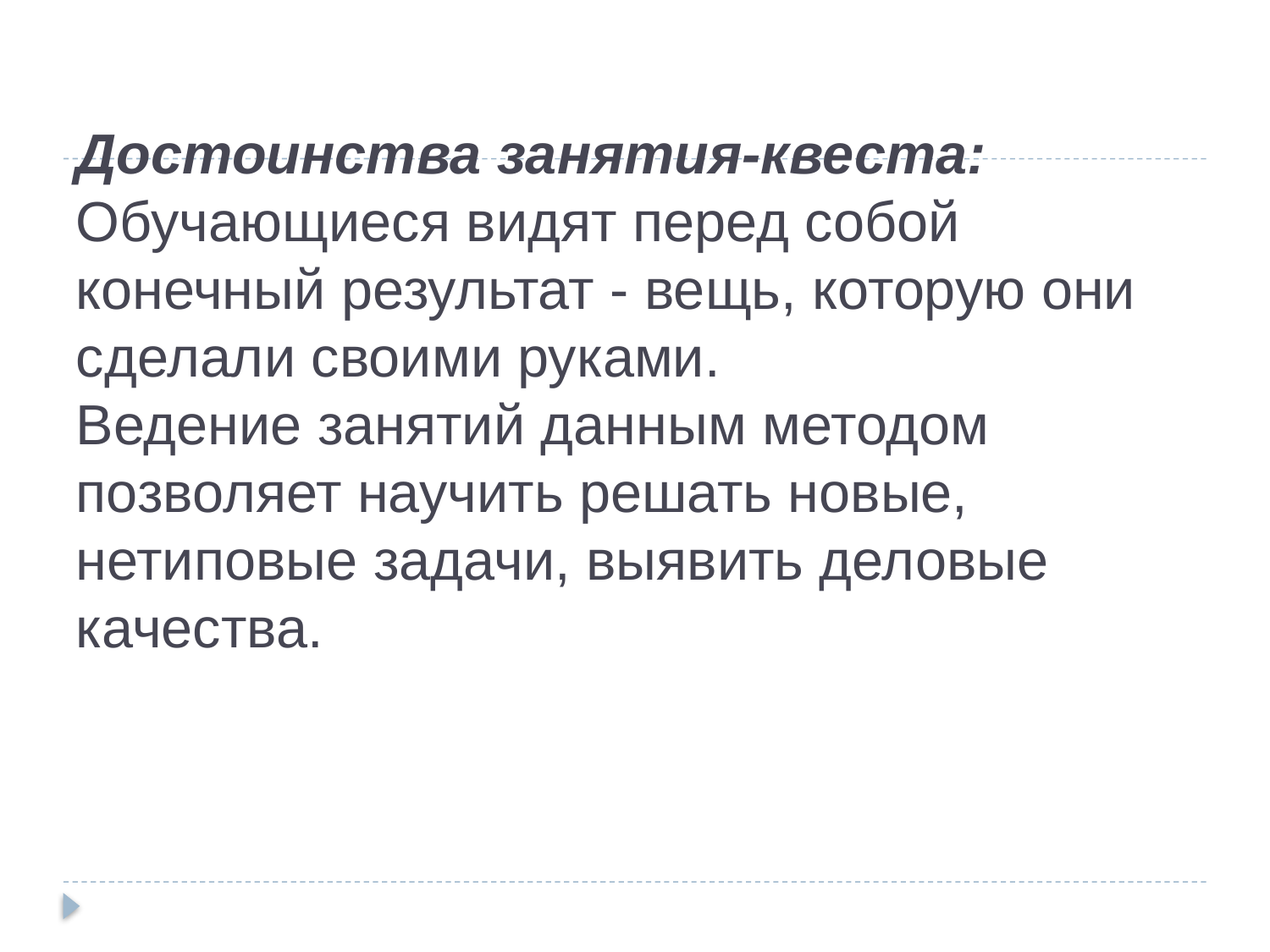

# Достоинства занятия-квеста: Обучающиеся видят перед собой конечный результат - вещь, которую они сделали своими руками. Ведение занятий данным методом позволяет научить решать новые, нетиповые задачи, выявить деловые качества.